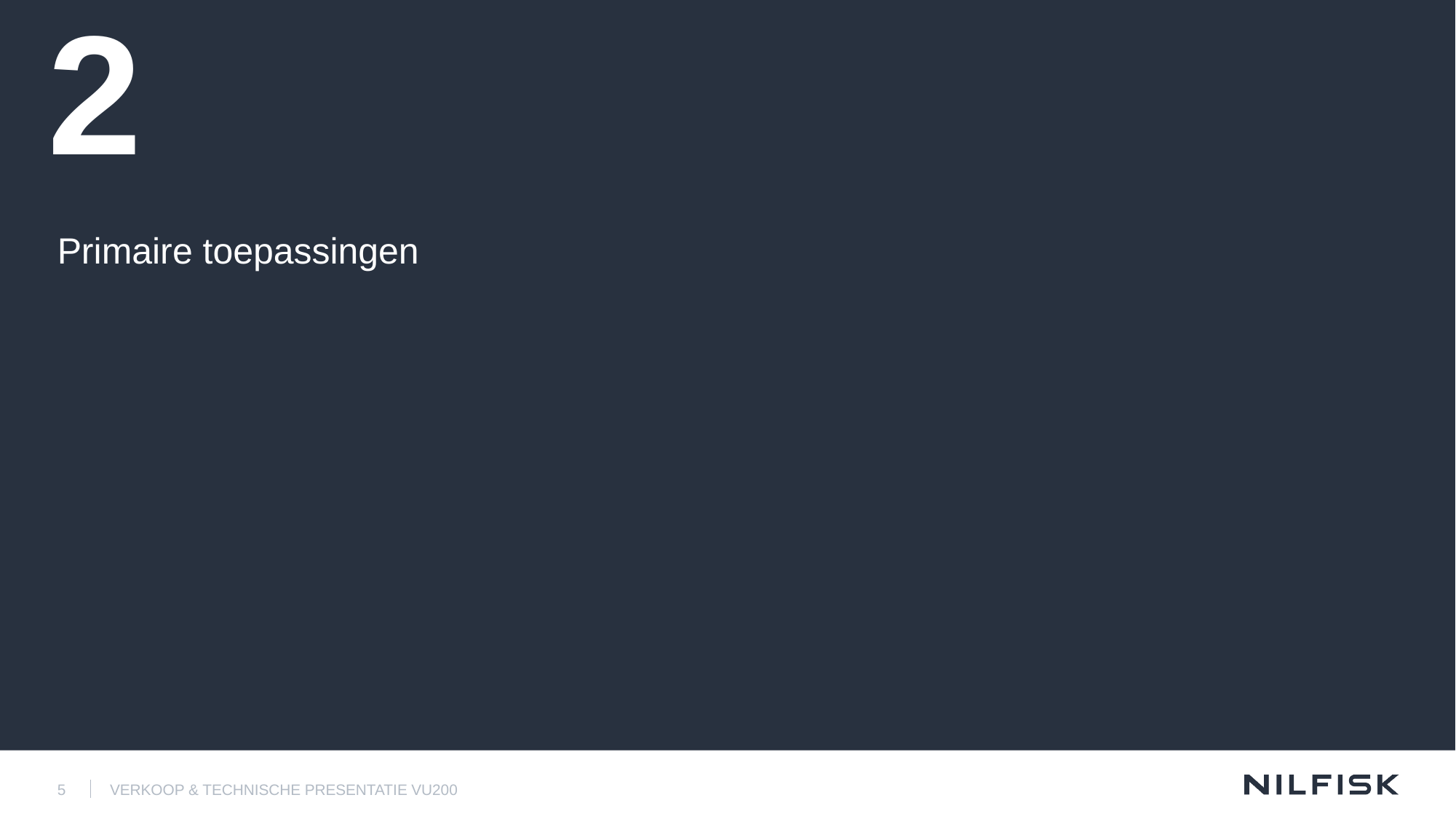

# 2
Primaire toepassingen
5
VERKOOP & TECHNISCHE PRESENTATIE VU200